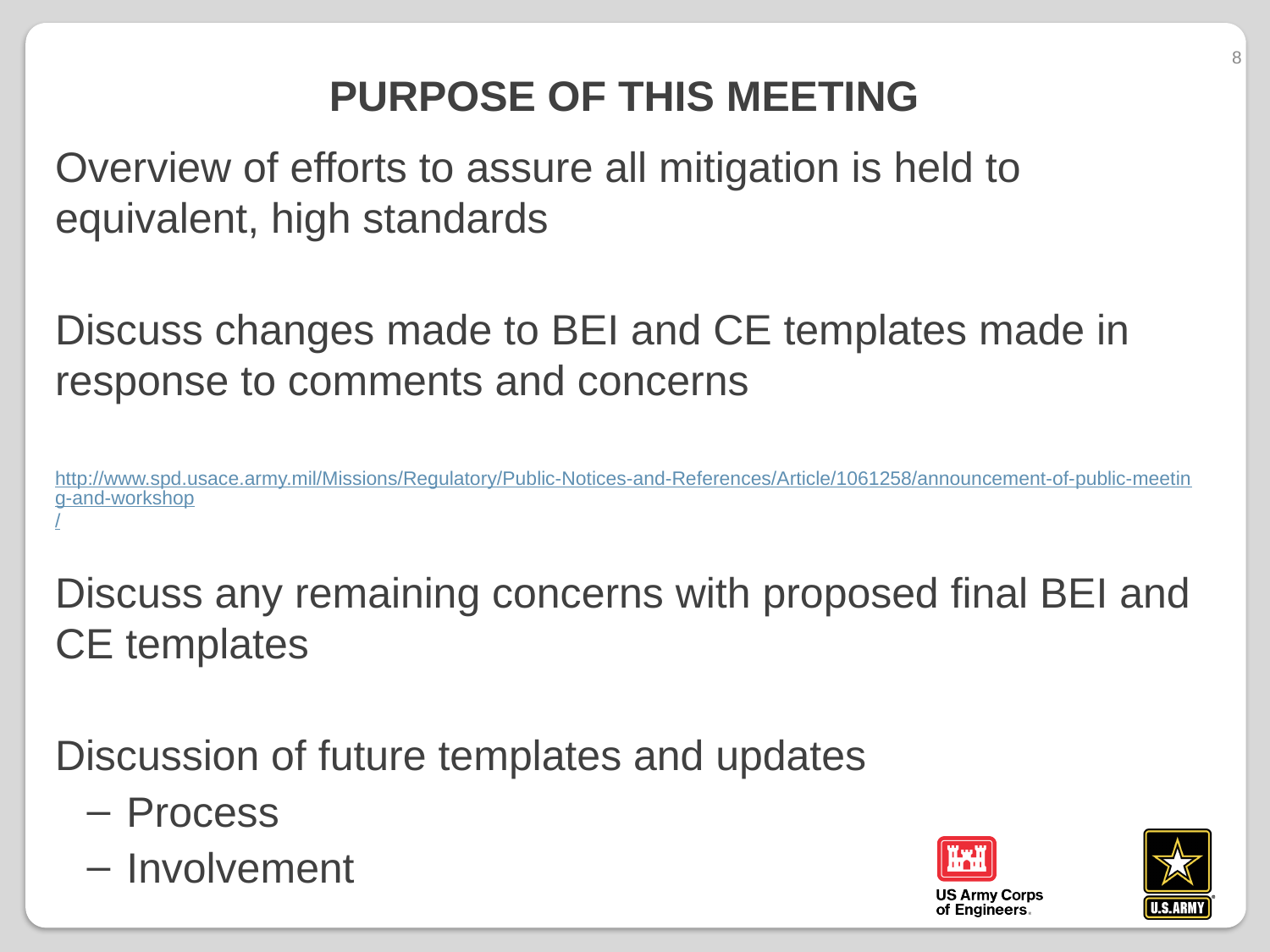

8
# PURPOSE OF THIS meeting
Overview of efforts to assure all mitigation is held to equivalent, high standards

Discuss changes made to BEI and CE templates made in response to comments and concerns

http://www.spd.usace.army.mil/Missions/Regulatory/Public-Notices-and-References/Article/1061258/announcement-of-public-meeting-and-workshop/

Discuss any remaining concerns with proposed final BEI and CE templates

Discussion of future templates and updates
Process
Involvement